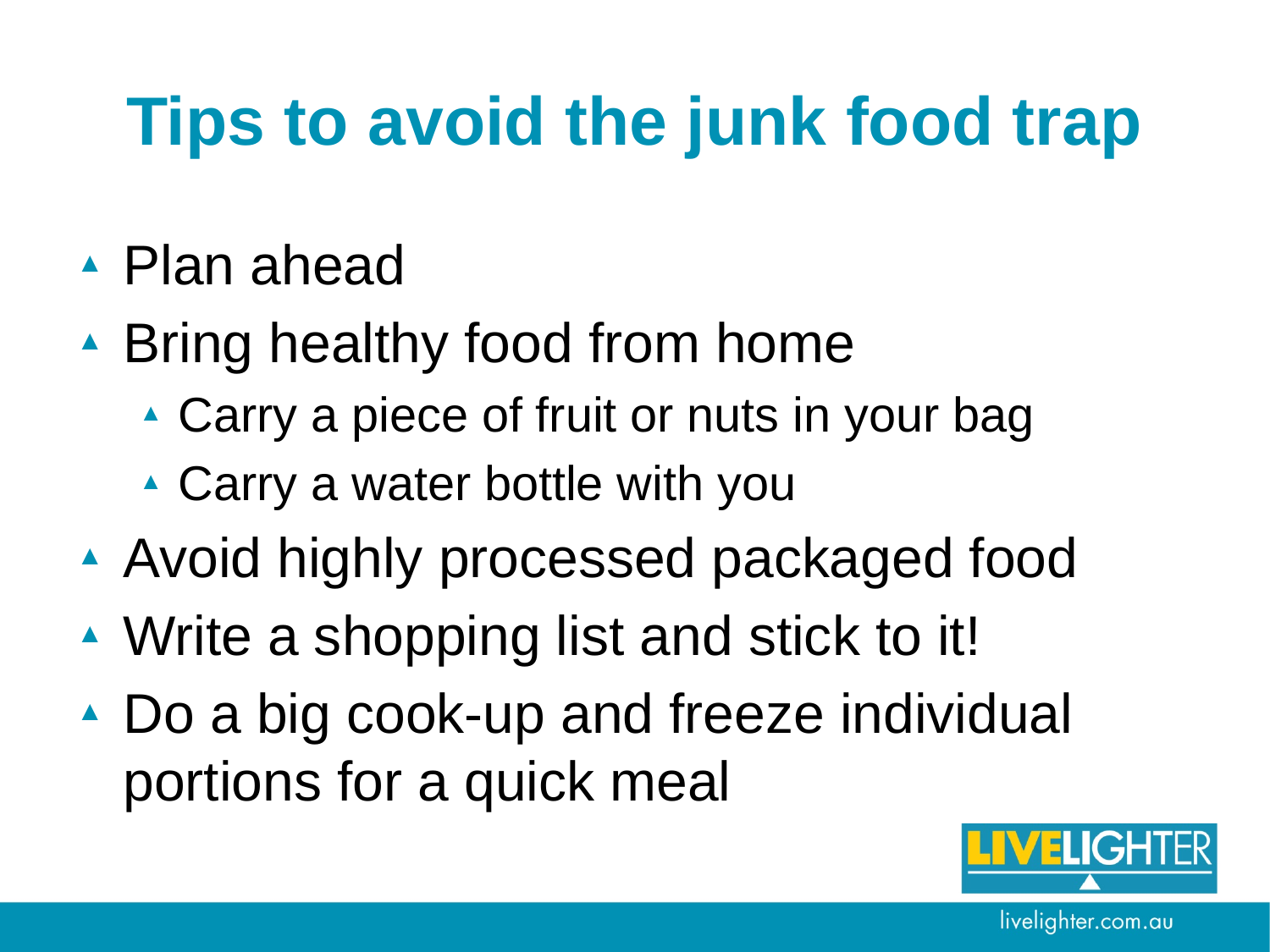

# Tips to avoid the junk food trap
Plan ahead
Bring healthy food from home
Carry a piece of fruit or nuts in your bag
Carry a water bottle with you
Avoid highly processed packaged food
Write a shopping list and stick to it!
Do a big cook-up and freeze individual portions for a quick meal